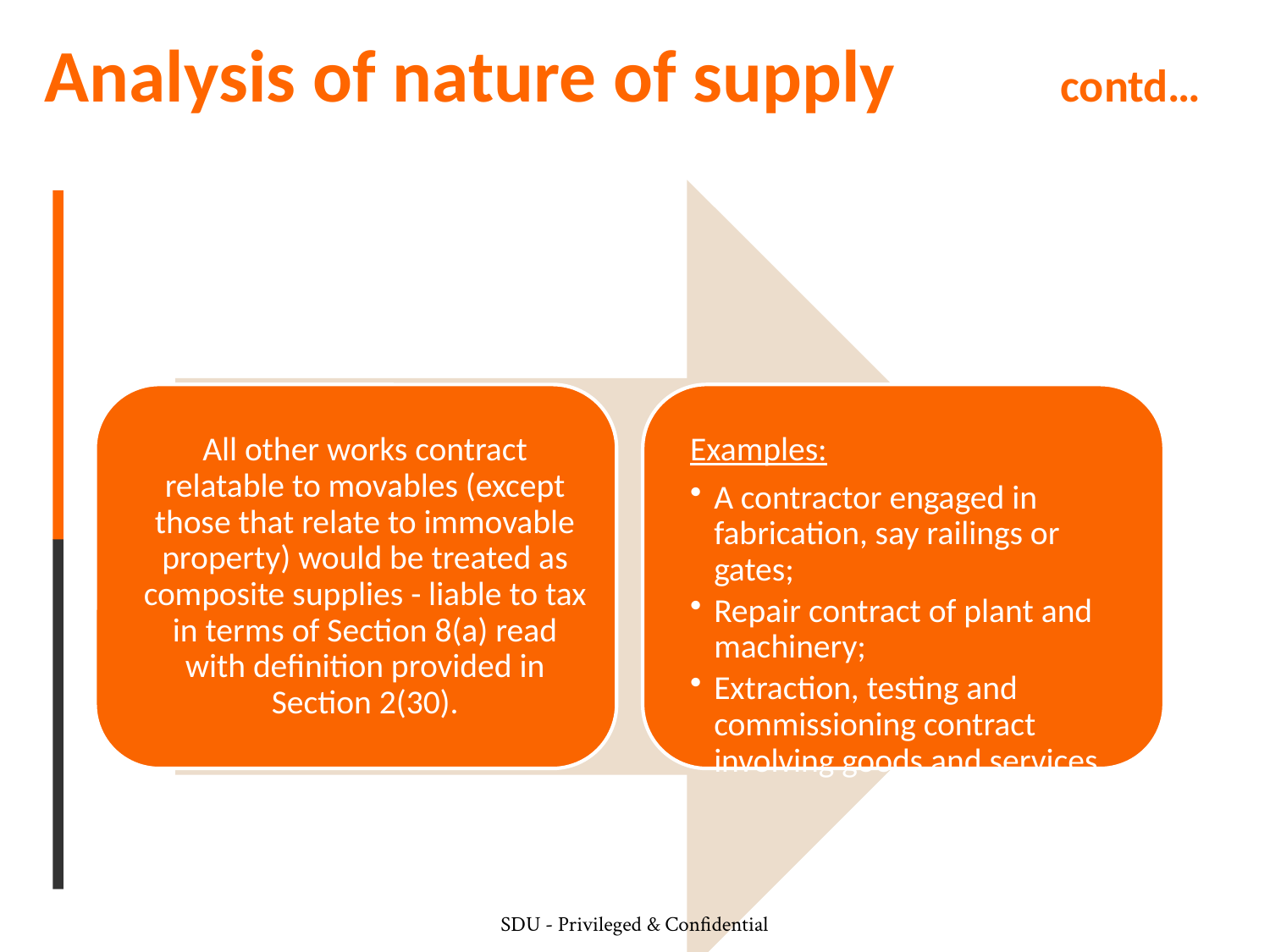

Analysis of nature of supply		contd…
All other works contract relatable to movables (except those that relate to immovable property) would be treated as composite supplies - liable to tax in terms of Section 8(a) read with definition provided in Section 2(30).
Examples:
A contractor engaged in fabrication, say railings or gates;
Repair contract of plant and machinery;
Extraction, testing and commissioning contract involving goods and services
SDU - Privileged & Confidential